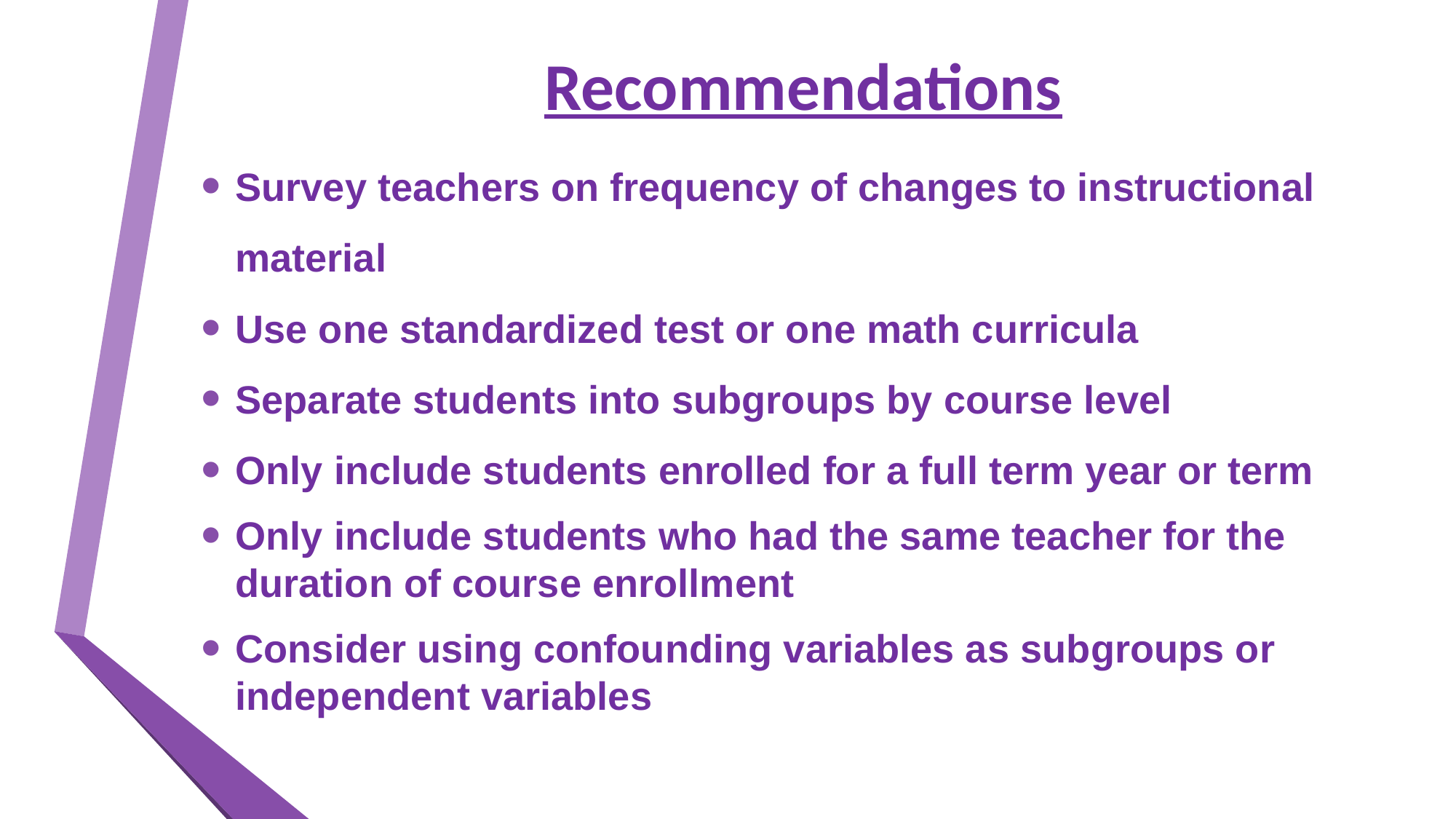

# Recommendations
Survey teachers on frequency of changes to instructional material
Use one standardized test or one math curricula
Separate students into subgroups by course level
Only include students enrolled for a full term year or term
Only include students who had the same teacher for the duration of course enrollment
Consider using confounding variables as subgroups or independent variables